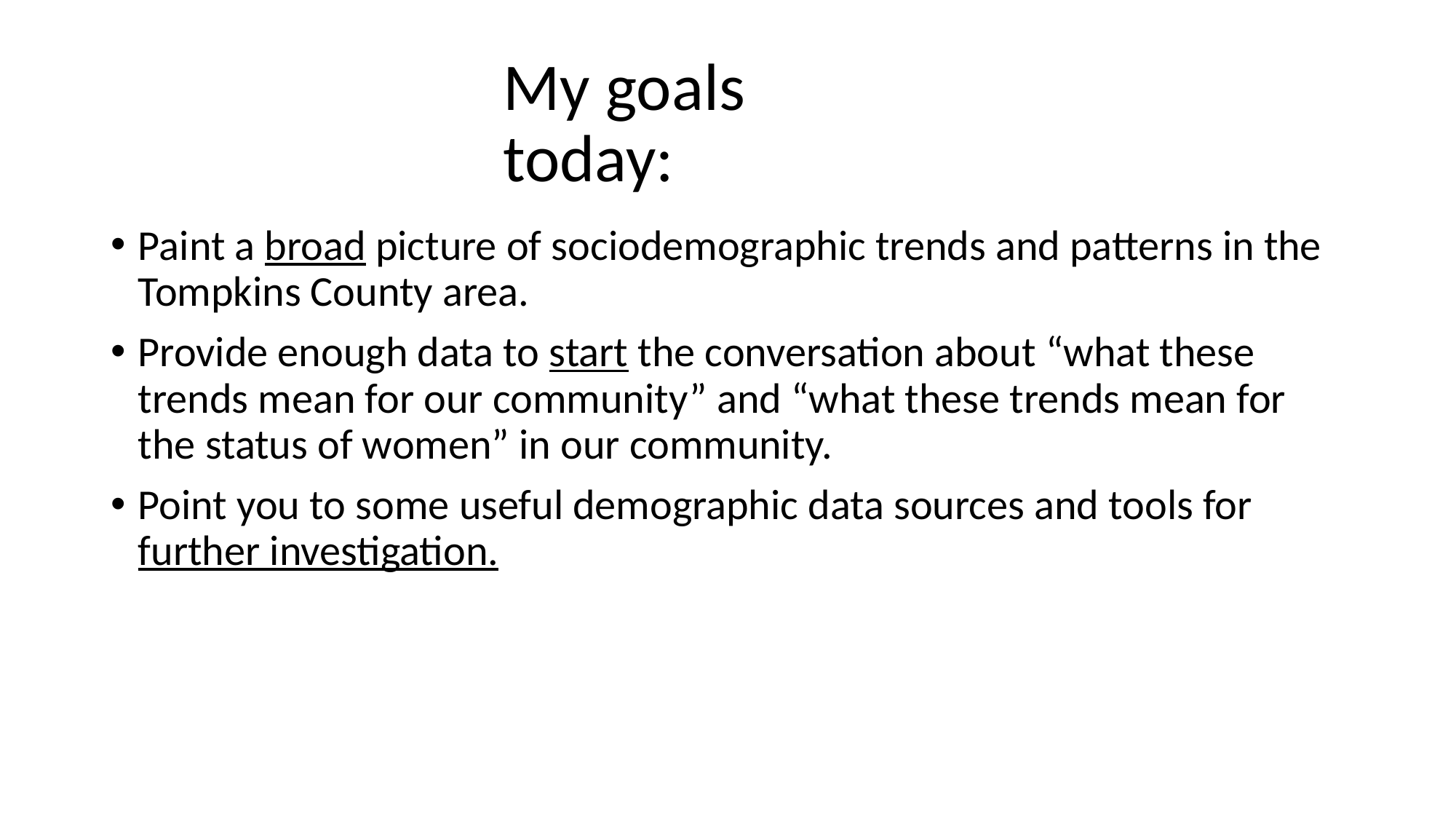

# My goals today:
Paint a broad picture of sociodemographic trends and patterns in the Tompkins County area.
Provide enough data to start the conversation about “what these trends mean for our community” and “what these trends mean for the status of women” in our community.
Point you to some useful demographic data sources and tools for further investigation.